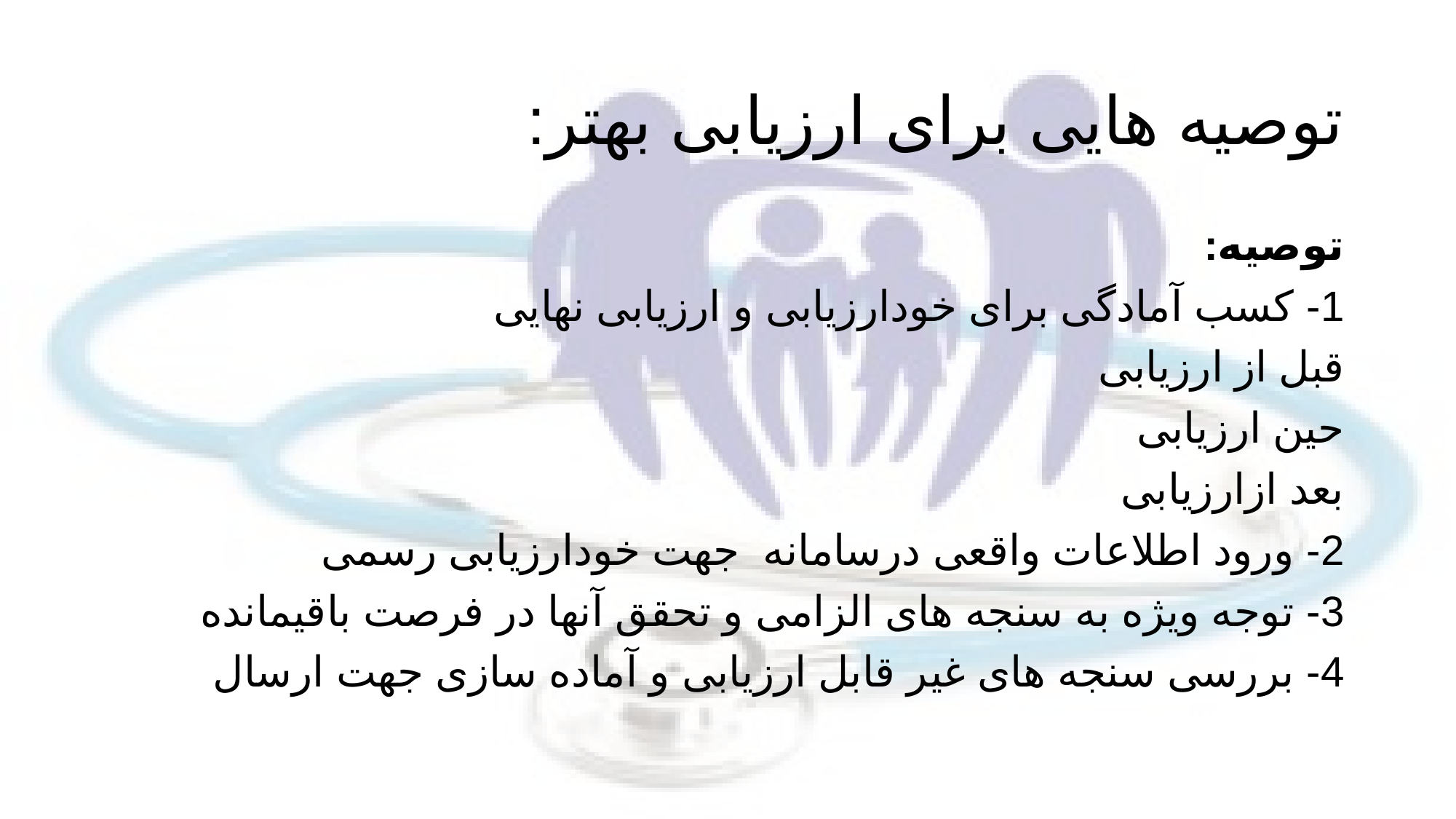

# توصیه هایی برای ارزیابی بهتر:
توصیه:
1- کسب آمادگی برای خودارزیابی و ارزیابی نهایی
قبل از ارزیابی
حین ارزیابی
بعد ازارزیابی
2- ورود اطلاعات واقعی درسامانه  جهت خودارزیابی رسمی
3- توجه ویژه به سنجه های الزامی و تحقق آنها در فرصت باقیمانده
4- بررسی سنجه های غیر قابل ارزیابی و آماده سازی جهت ارسال